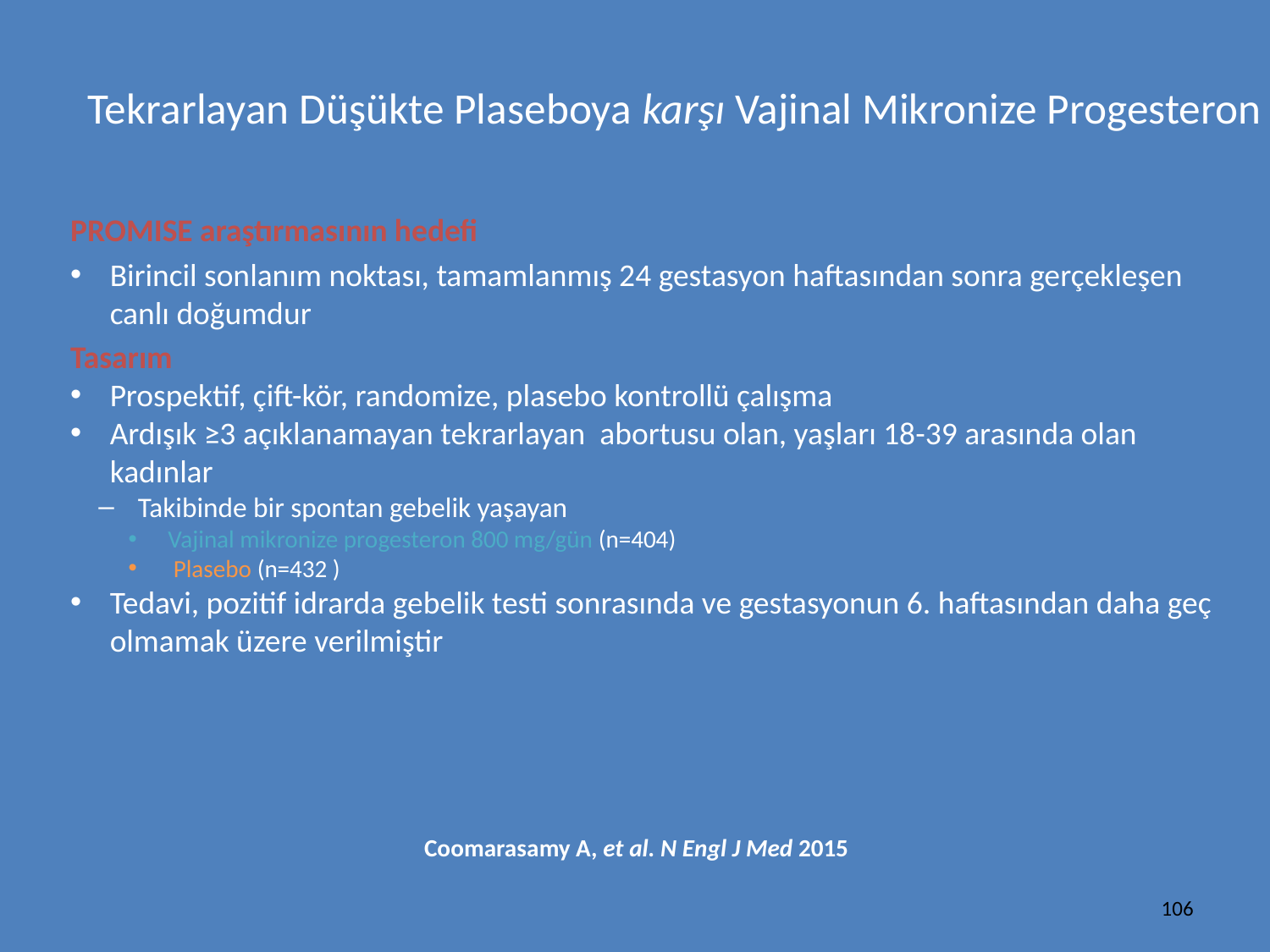

# Tekrarlayan Düşükte Plaseboya karşı Vajinal Mikronize Progesteron
PROMISE araştırmasının hedefi
Birincil sonlanım noktası, tamamlanmış 24 gestasyon haftasından sonra gerçekleşen canlı doğumdur
Tasarım
Prospektif, çift-kör, randomize, plasebo kontrollü çalışma
Ardışık ≥3 açıklanamayan tekrarlayan  abortusu olan, yaşları 18-39 arasında olan kadınlar
Takibinde bir spontan gebelik yaşayan
Vajinal mikronize progesteron 800 mg/gün (n=404)
 Plasebo (n=432 )
Tedavi, pozitif idrarda gebelik testi sonrasında ve gestasyonun 6. haftasından daha geç olmamak üzere verilmiştir

Coomarasamy A, et al. N Engl J Med 2015
106